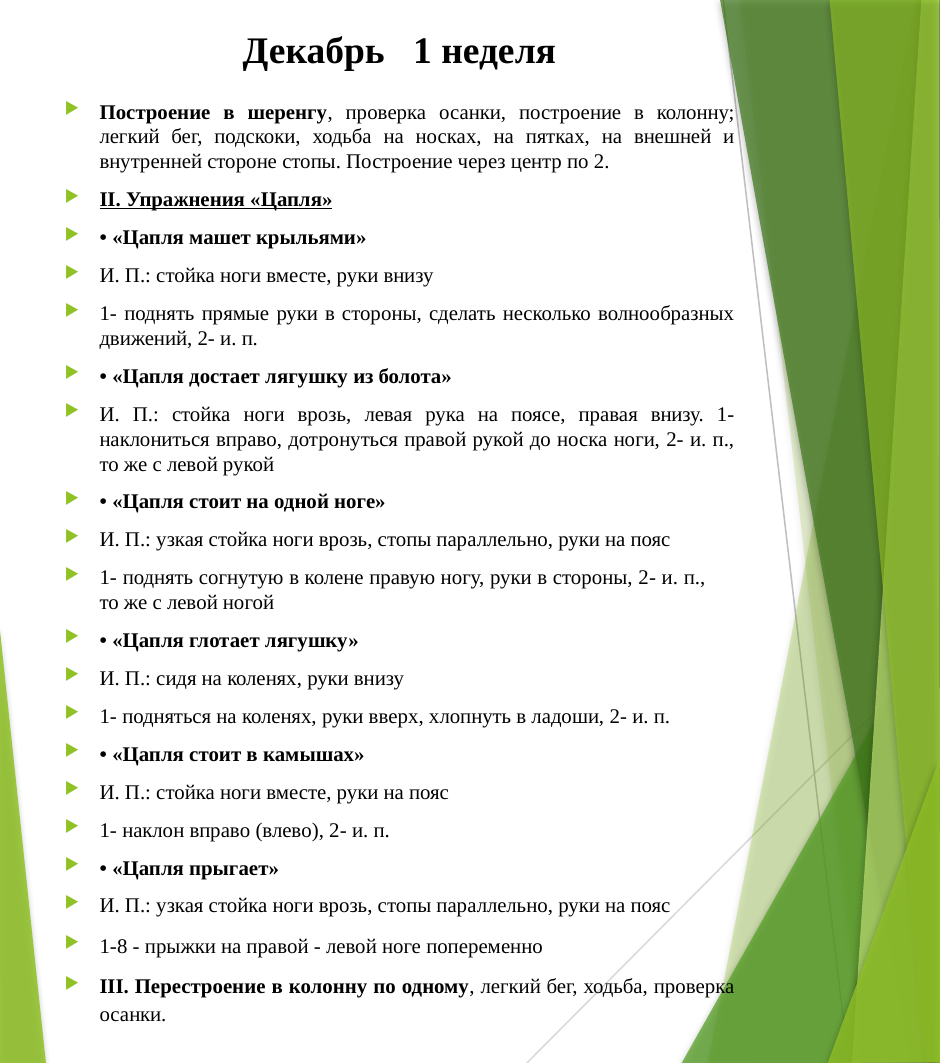

# Декабрь   1 неделя
Построение в шеренгу, проверка осанки, построение в колонну; легкий бег, подскоки, ходьба на носках, на пятках, на внешней и внутренней стороне стопы. Построение через центр по 2.
II. Упражнения «Цапля»
• «Цапля машет крыльями»
И. П.: стойка ноги вместе, руки внизу
1- поднять прямые руки в стороны, сделать несколько волнообразных движений, 2- и. п.
• «Цапля достает лягушку из болота»
И. П.: стойка ноги врозь, левая рука на поясе, правая внизу. 1- наклониться вправо, дотронуться правой рукой до носка ноги, 2- и. п., то же с левой рукой
• «Цапля стоит на одной ноге»
И. П.: узкая стойка ноги врозь, стопы параллельно, руки на пояс
1- поднять согнутую в колене правую ногу, руки в стороны, 2- и. п.,      то же с левой ногой
• «Цапля глотает лягушку»
И. П.: сидя на коленях, руки внизу
1- подняться на коленях, руки вверх, хлопнуть в ладоши, 2- и. п.
• «Цапля стоит в камышах»
И. П.: стойка ноги вместе, руки на пояс
1- наклон вправо (влево), 2- и. п.
• «Цапля прыгает»
И. П.: узкая стойка ноги врозь, стопы параллельно, руки на пояс
1-8 - прыжки на правой - левой ноге попеременно
III. Перестроение в колонну по одному, легкий бег, ходьба, проверка осанки.